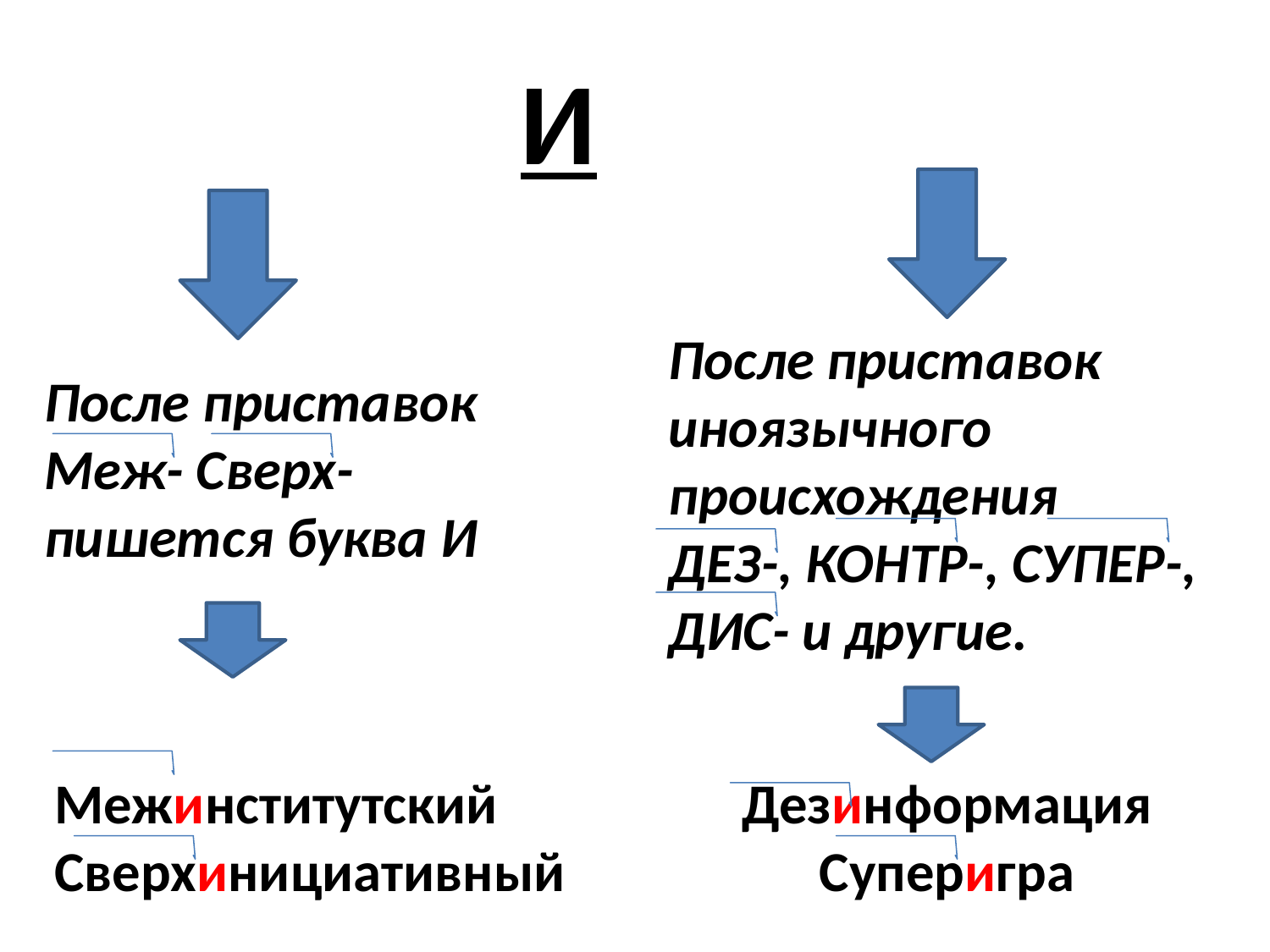

И

После приставок иноязычного происхождения
ДЕЗ-, КОНТР-, СУПЕР-,
ДИС- и другие.

После приставок Меж- Сверх-  пишется буква И

Межинститутский
Сверхинициативный
Дезинформация
Суперигра